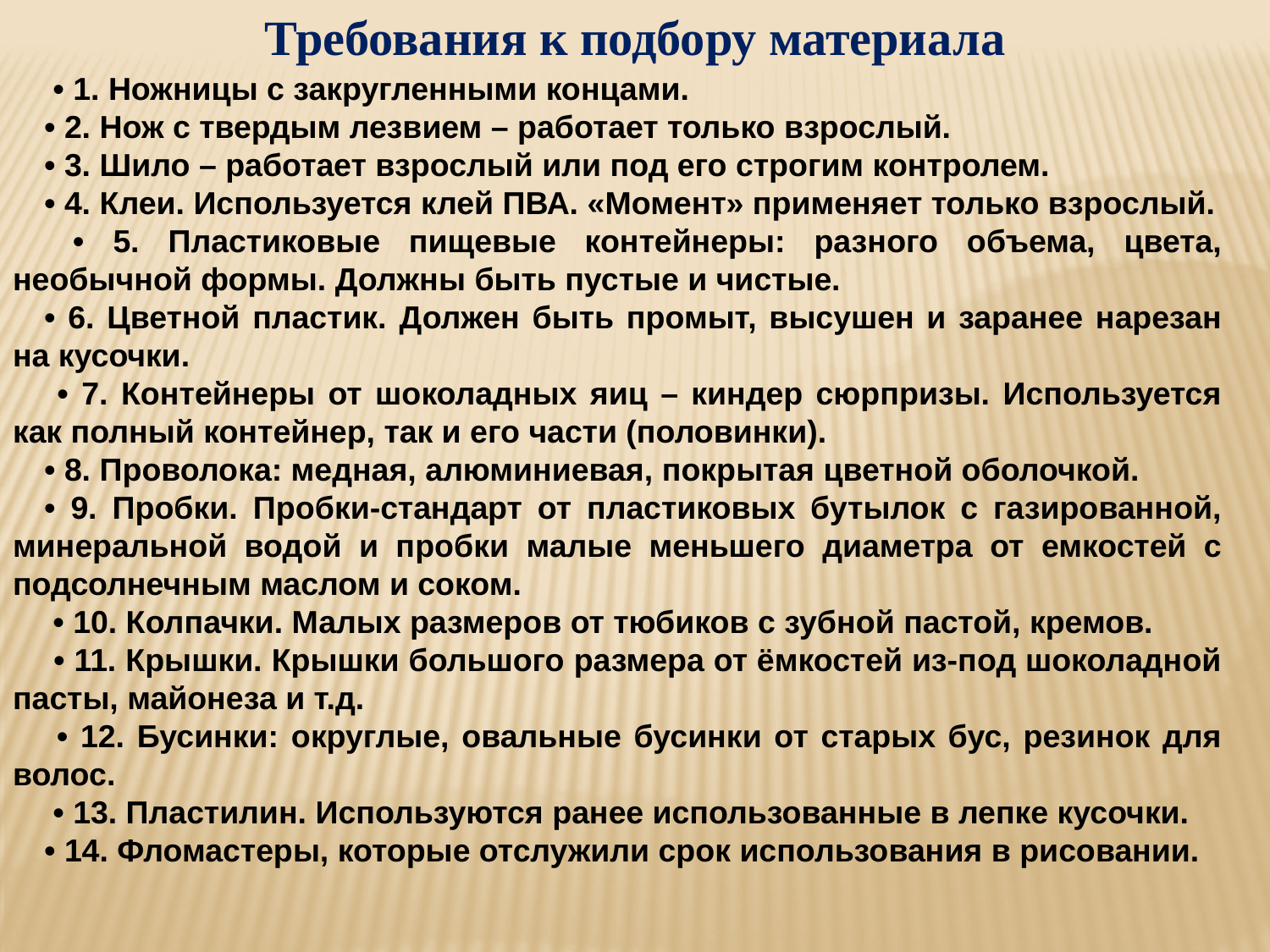

Требования к подбору материала
 • 1. Ножницы с закругленными концами.
• 2. Нож с твердым лезвием – работает только взрослый.
• 3. Шило – работает взрослый или под его строгим контролем.
• 4. Клеи. Используется клей ПВА. «Момент» применяет только взрослый.
 • 5. Пластиковые пищевые контейнеры: разного объема, цвета, необычной формы. Должны быть пустые и чистые.
• 6. Цветной пластик. Должен быть промыт, высушен и заранее нарезан на кусочки.
 • 7. Контейнеры от шоколадных яиц – киндер сюрпризы. Используется как полный контейнер, так и его части (половинки).
• 8. Проволока: медная, алюминиевая, покрытая цветной оболочкой.
• 9. Пробки. Пробки-стандарт от пластиковых бутылок с газированной, минеральной водой и пробки малые меньшего диаметра от емкостей с подсолнечным маслом и соком.
 • 10. Колпачки. Малых размеров от тюбиков с зубной пастой, кремов.
 • 11. Крышки. Крышки большого размера от ёмкостей из-под шоколадной пасты, майонеза и т.д.
 • 12. Бусинки: округлые, овальные бусинки от старых бус, резинок для волос.
 • 13. Пластилин. Используются ранее использованные в лепке кусочки.
• 14. Фломастеры, которые отслужили срок использования в рисовании.